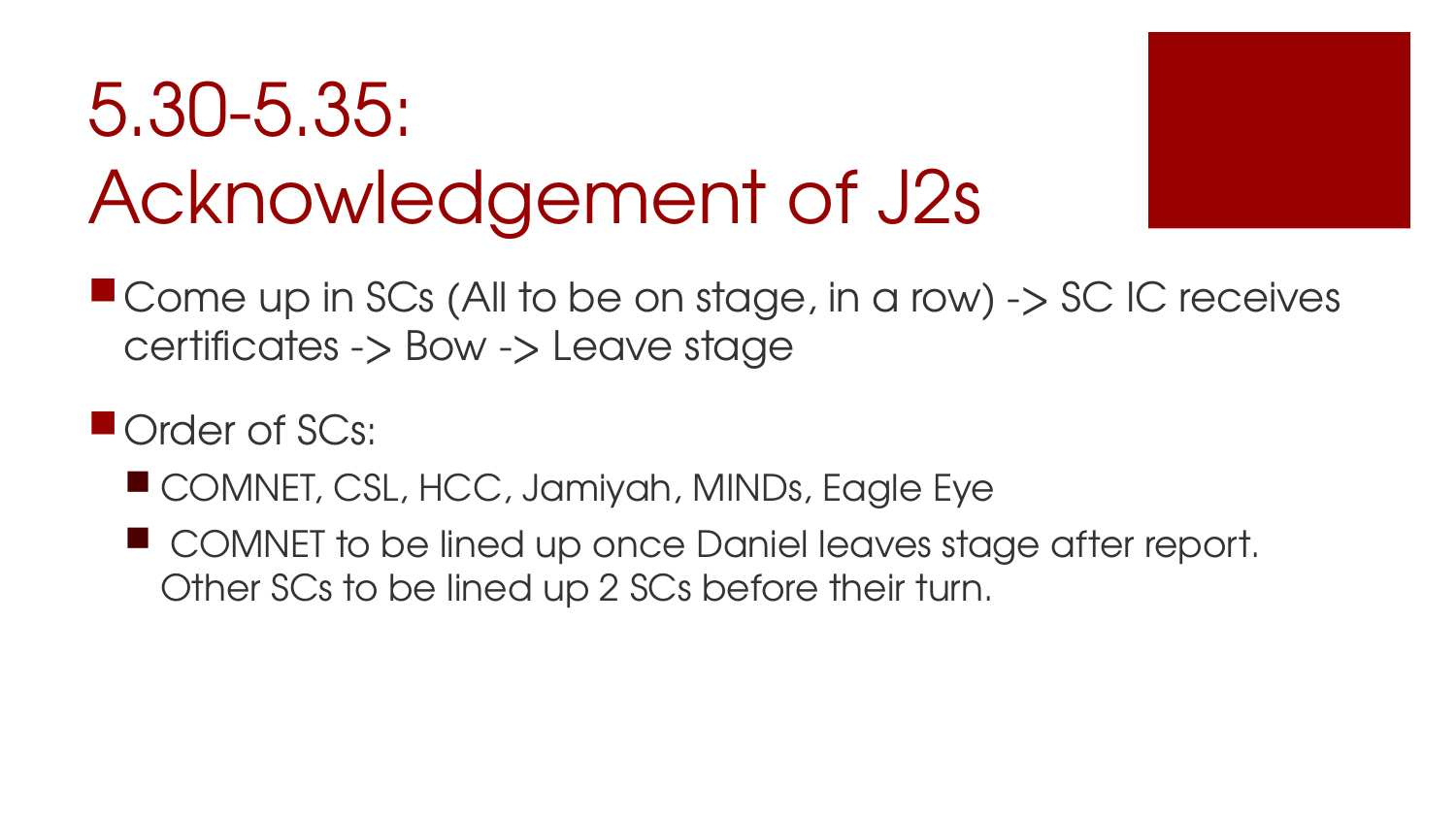

# 5.30-5.35: Acknowledgement of J2s
Come up in SCs (All to be on stage, in a row) -> SC IC receives certificates -> Bow -> Leave stage
Order of SCs:
COMNET, CSL, HCC, Jamiyah, MINDs, Eagle Eye
 COMNET to be lined up once Daniel leaves stage after report. Other SCs to be lined up 2 SCs before their turn.